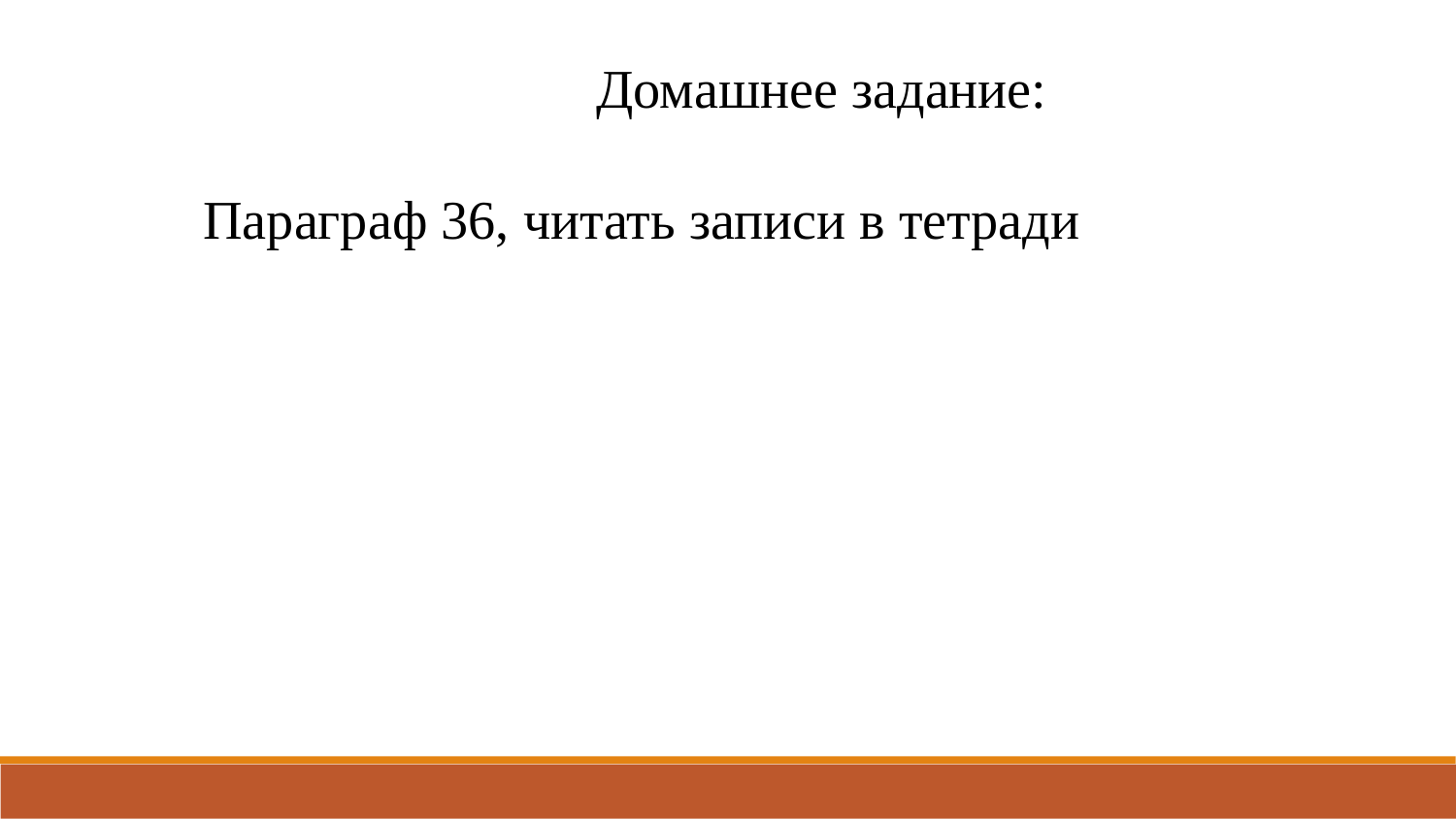

Домашнее задание:

Параграф 36, читать записи в тетради